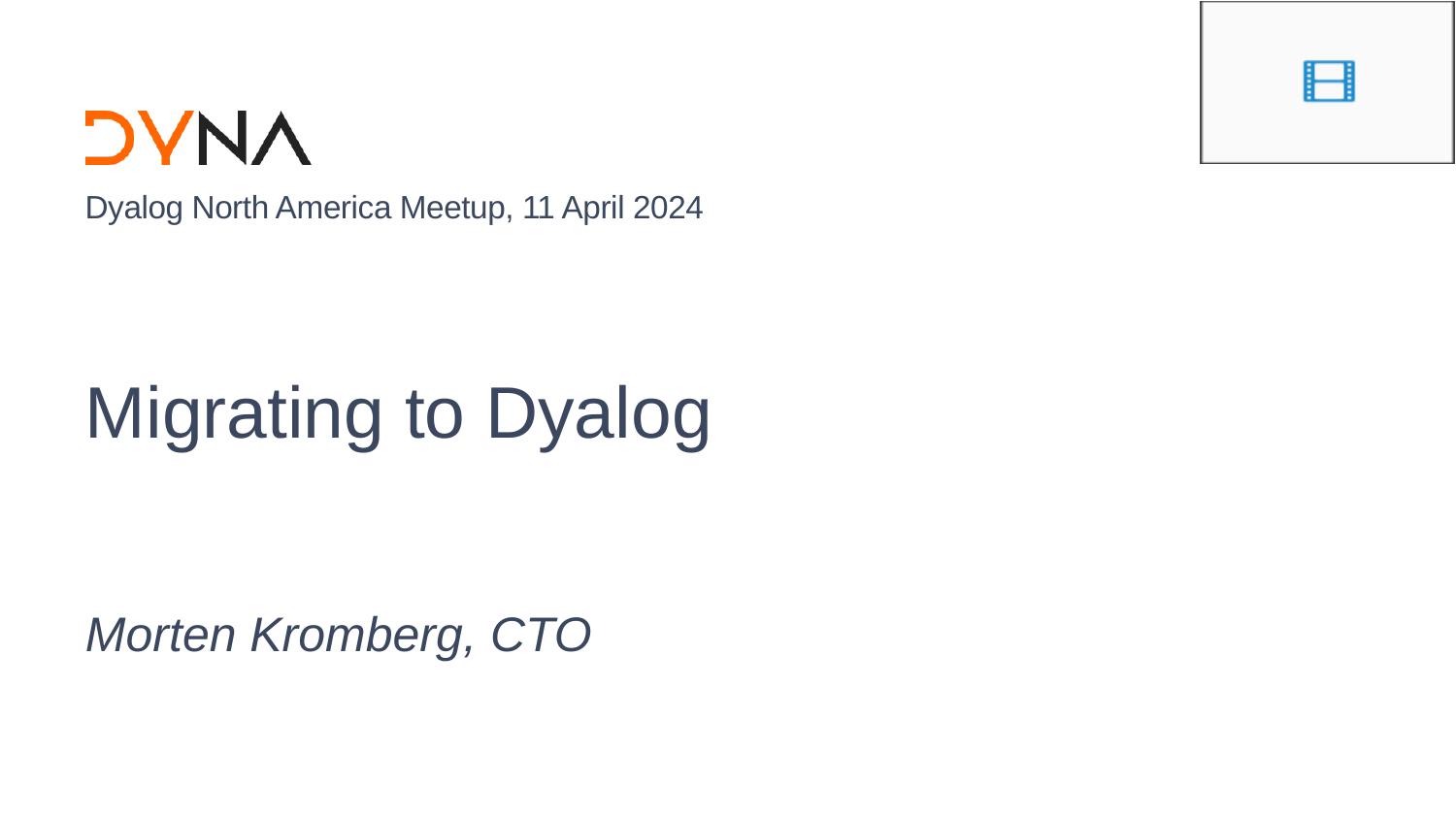

# Migrating to Dyalog
Morten Kromberg, CTO